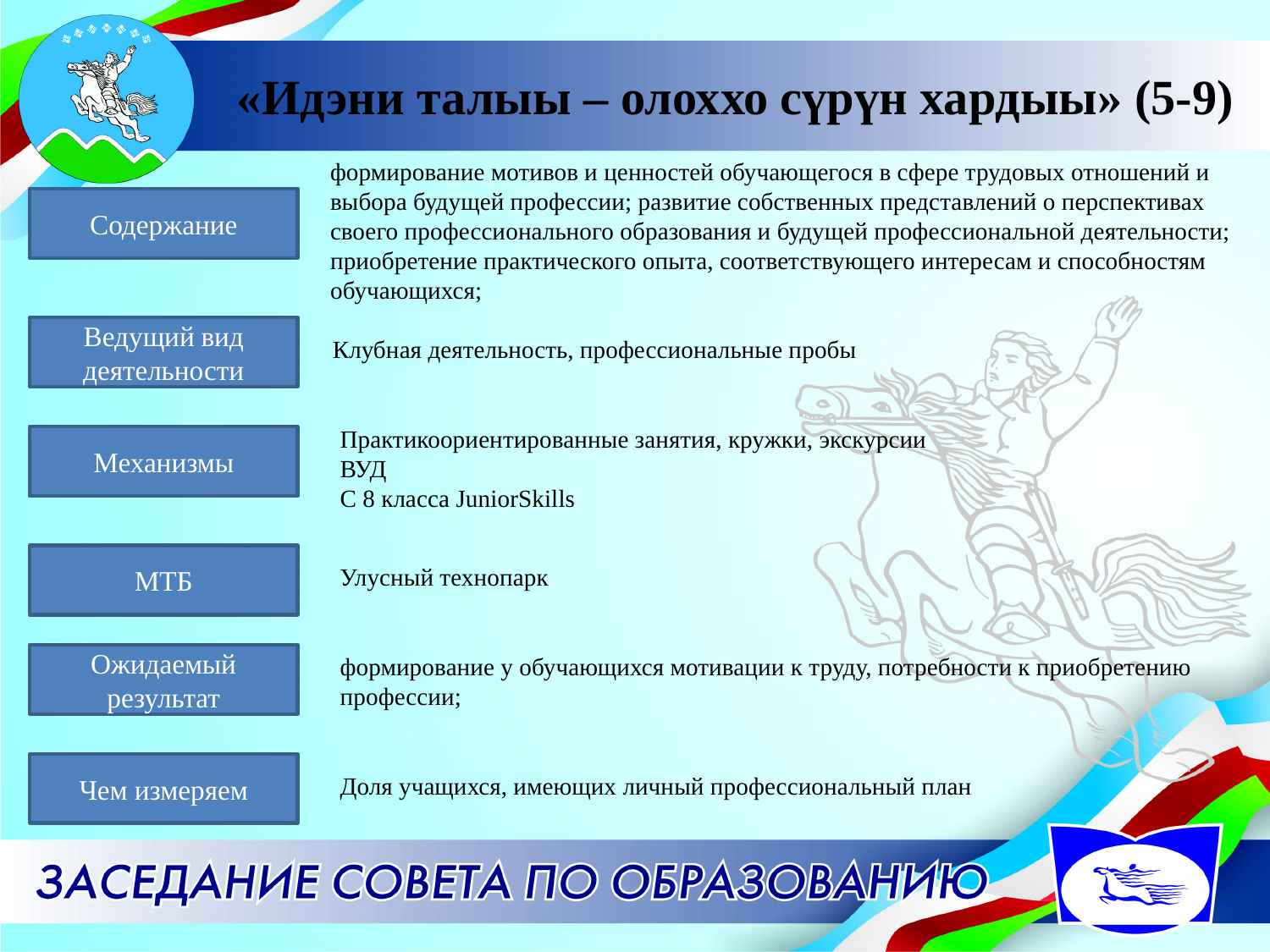

# «Идэни талыы – олоххо сүрүн хардыы» (5-9)
формирование мотивов и ценностей обучающегося в сфере трудовых отношений и выбора будущей профессии; развитие собственных представлений о перспективах своего профессионального образования и будущей профессиональной деятельности; приобретение практического опыта, соответствующего интересам и способностям обучающихся;
Содержание
Ведущий вид деятельности
Клубная деятельность, профессиональные пробы
Практикоориентированные занятия, кружки, экскурсии
ВУД
С 8 класса JuniorSkills
Механизмы
МТБ
Улусный технопарк
Ожидаемый результат
формирование у обучающихся мотивации к труду, потребности к приобретению профессии;
Чем измеряем
Доля учащихся, имеющих личный профессиональный план